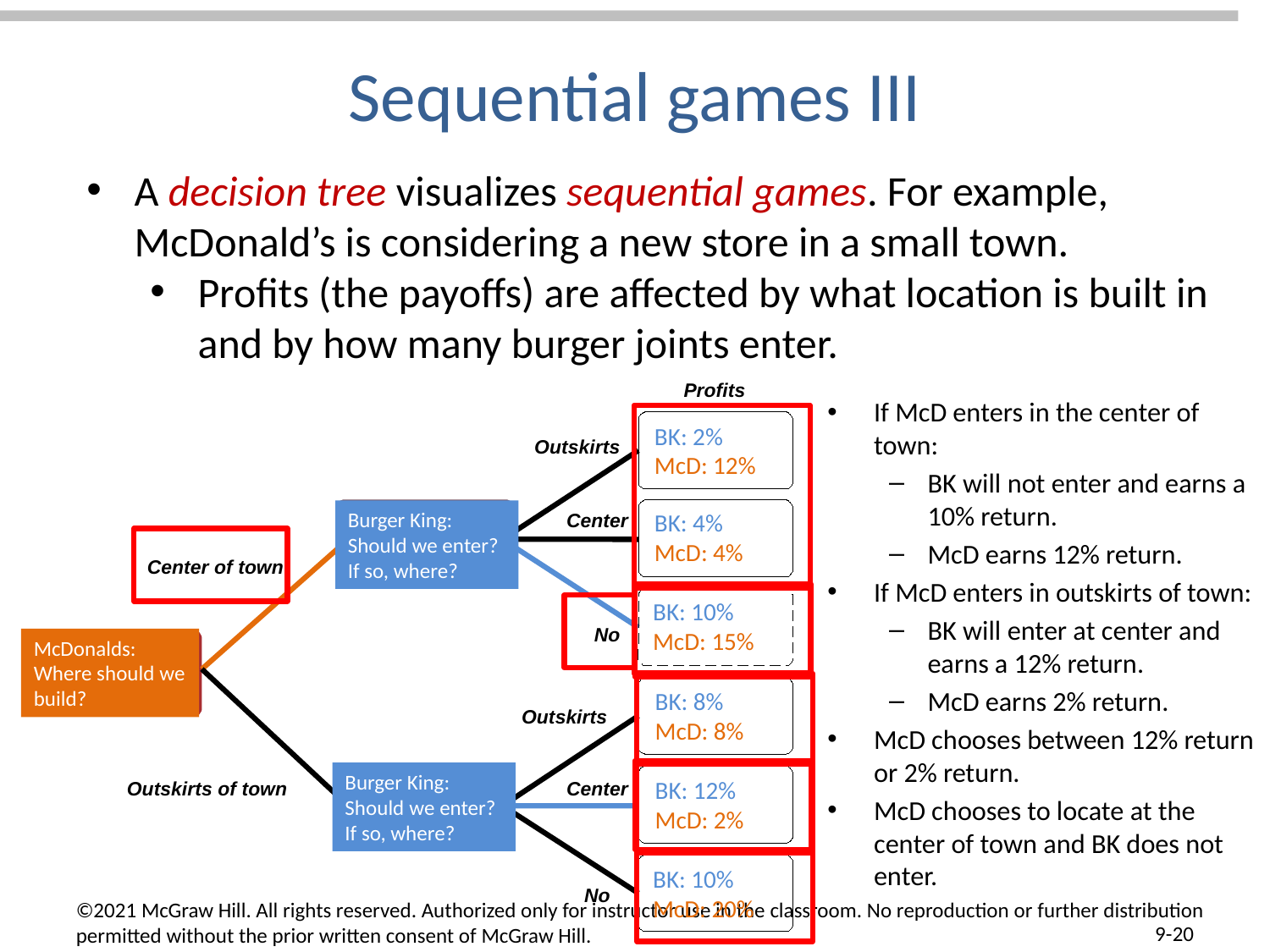

# Sequential games III
A decision tree visualizes sequential games. For example, McDonald’s is considering a new store in a small town.
Profits (the payoffs) are affected by what location is built in and by how many burger joints enter.
Profits
If McD enters in the center of town:
BK will not enter and earns a 10% return.
McD earns 12% return.
If McD enters in outskirts of town:
BK will enter at center and earns a 12% return.
McD earns 2% return.
McD chooses between 12% return or 2% return.
McD chooses to locate at the center of town and BK does not enter.

B
u
rg
e
r
K
i
n
g
:
S
h
o
u
l
d
w
e
e
n
t
e
r
?

I
f
s
o
,
 w
h
e
r
e
?
Center of town

Bu
g
e
r
K
i
n
g
:

S
h
o
u
l

w
e
e

t
e
r
?

I
f
s
o

 w
h
e

e
?

BK: 2%
McD: 12%
Outskirts

Burger King: Should we enter? If so, where?
BK: 4%
McD: 4%
Center

BK: 10%
McD: 15%

No
McDonalds: Where should we build?

BK: 8%
McD: 8%
Outskirts

Burger King: Should we enter? If so, where?

BK: 12%
McD: 2%
Outskirts of town
Center

BK: 10%
McD: 20%
No